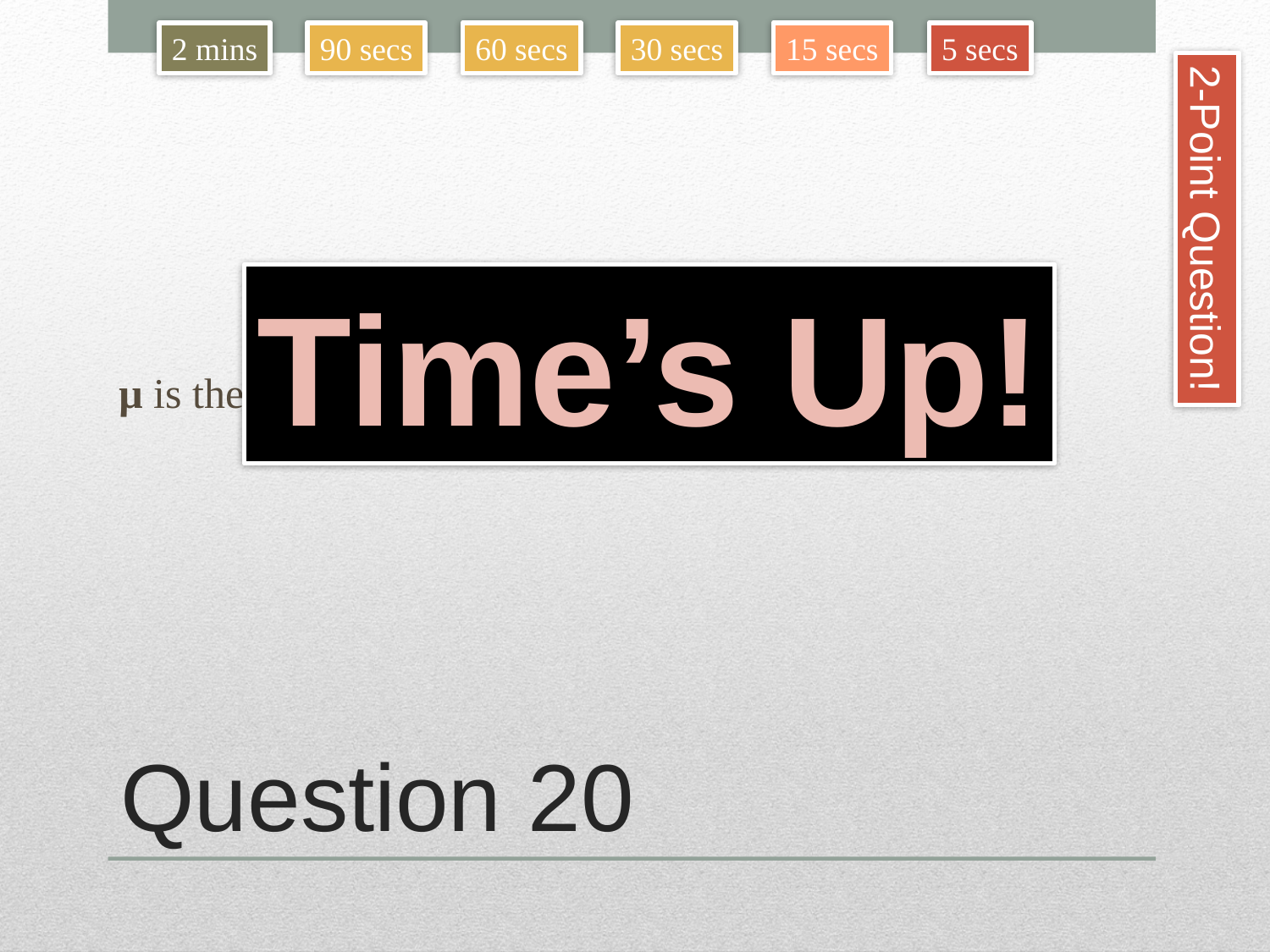

2 mins
90 secs
60 secs
30 secs
15 secs
5 secs
µ is the symbol we use to represent what?
2-Point Question!
Time’s Up!
# Question 20